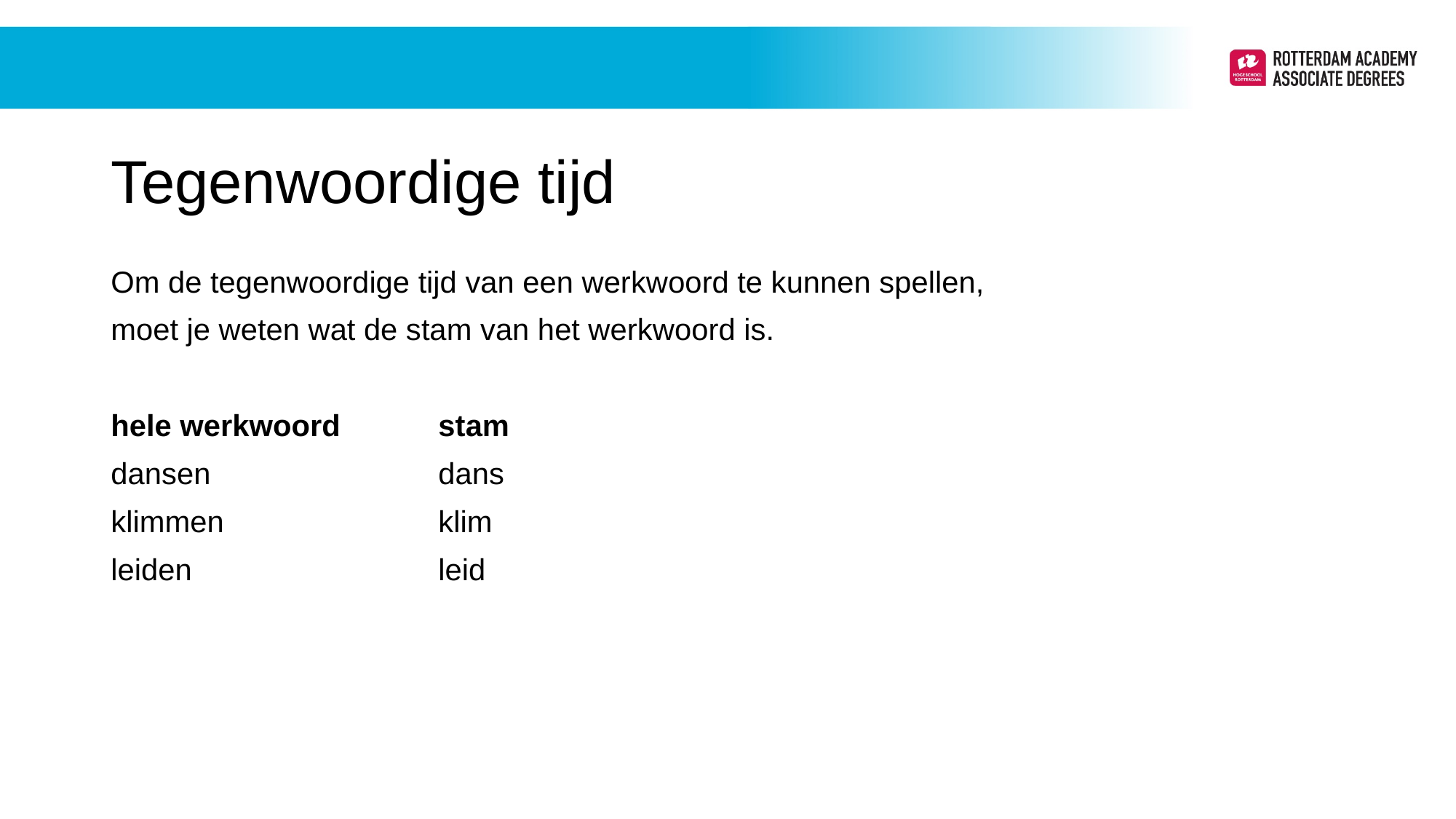

# Tegenwoordige tijd
Om de tegenwoordige tijd van een werkwoord te kunnen spellen,
moet je weten wat de stam van het werkwoord is.

hele werkwoord	stam
dansen			dans
klimmen		klim
leiden			leid